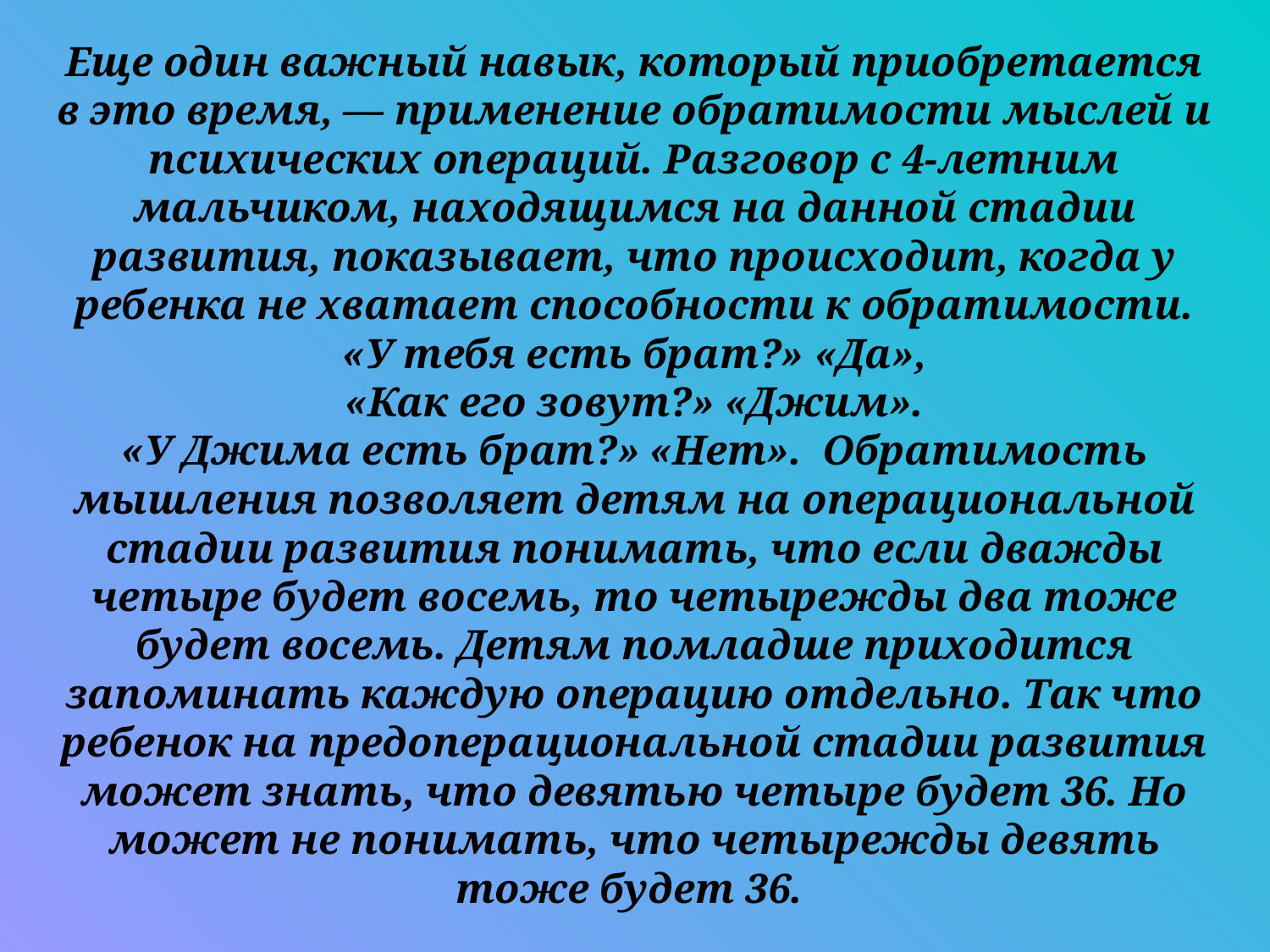

Еще один важный навык, который приобретается в это время, — применение обратимости мыслей и психических операций. Разговор с 4-летним мальчиком, находящимся на данной стадии развития, показывает, что происходит, когда у ребенка не хватает способности к обратимости.
«У тебя есть брат?» «Да»,
«Как его зовут?» «Джим».
«У Джима есть брат?» «Нет».  Обратимость мышления позволяет детям на операциональной стадии развития понимать, что если дважды четыре будет восемь, то четырежды два тоже будет восемь. Детям помладше приходится запоминать каждую операцию отдельно. Так что ребенок на предоперациональной стадии развития может знать, что девятью четыре будет 36. Но может не понимать, что четырежды девять тоже будет 36.